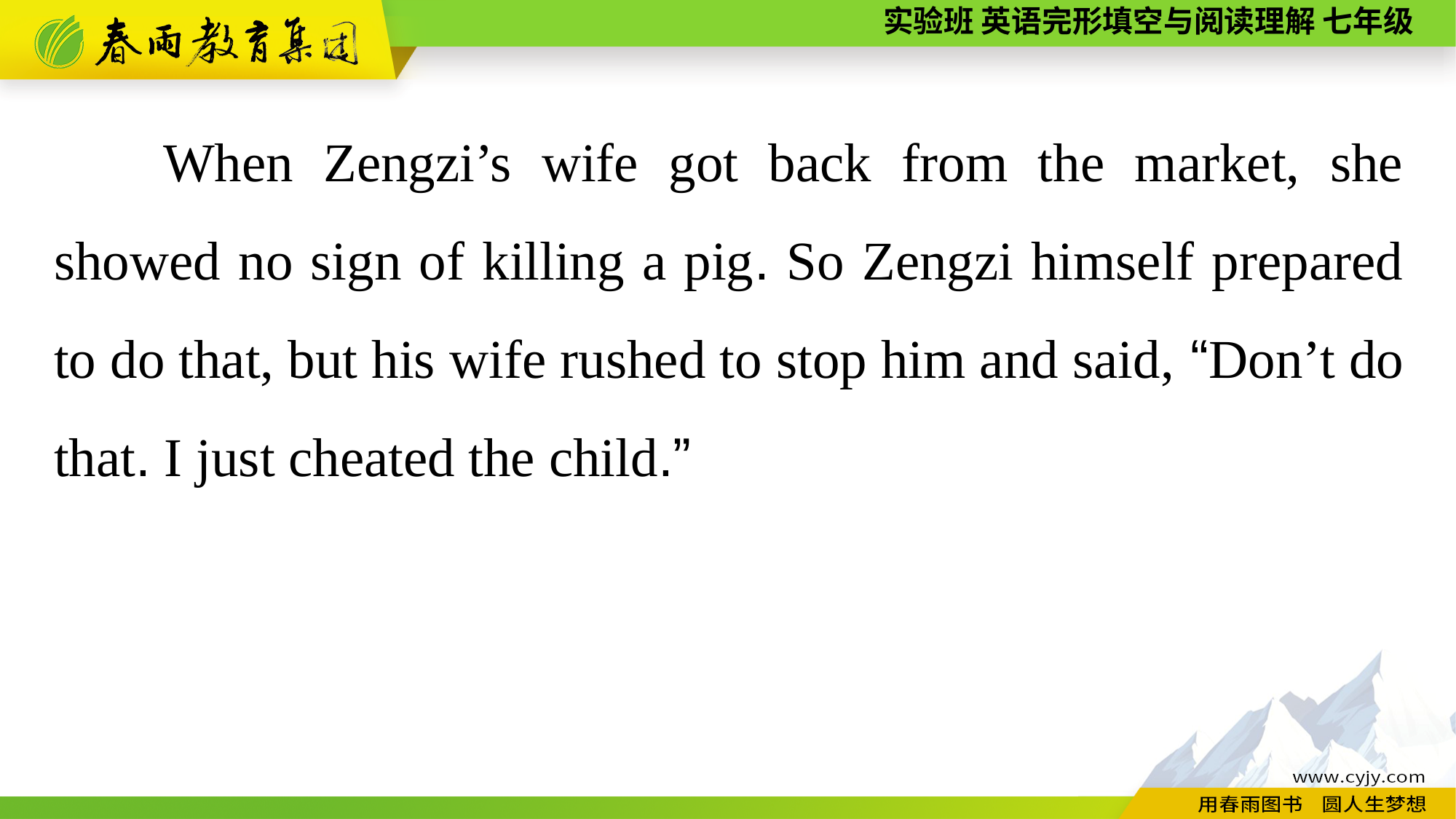

When Zengzi’s wife got back from the market, she showed no sign of killing a pig. So Zengzi himself prepared to do that, but his wife rushed to stop him and said, “Don’t do that. I just cheated the child.”